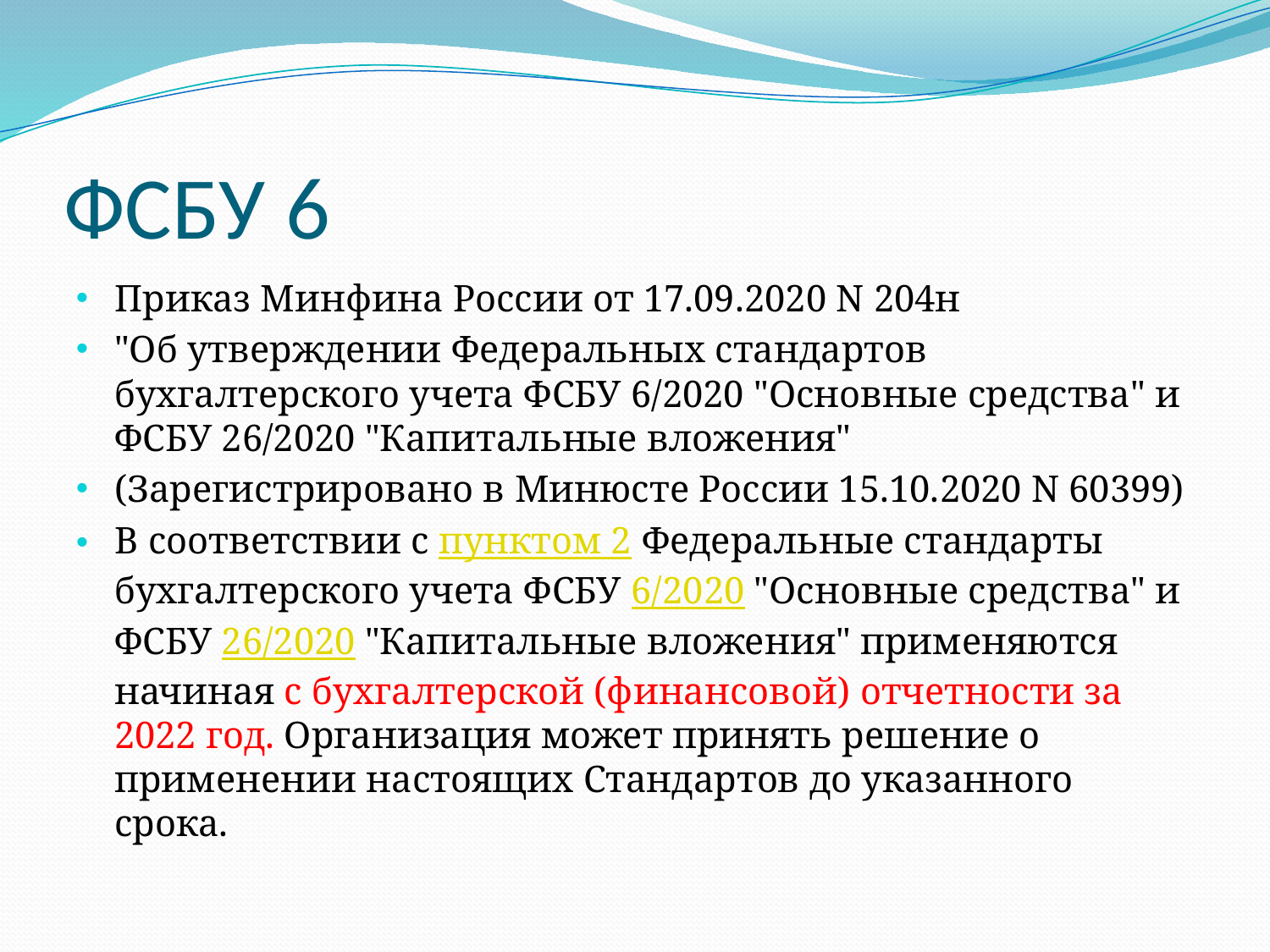

# ФСБУ 6
Приказ Минфина России от 17.09.2020 N 204н
"Об утверждении Федеральных стандартов бухгалтерского учета ФСБУ 6/2020 "Основные средства" и ФСБУ 26/2020 "Капитальные вложения"
(Зарегистрировано в Минюсте России 15.10.2020 N 60399)
В соответствии с пунктом 2 Федеральные стандарты бухгалтерского учета ФСБУ 6/2020 "Основные средства" и ФСБУ 26/2020 "Капитальные вложения" применяются начиная с бухгалтерской (финансовой) отчетности за 2022 год. Организация может принять решение о применении настоящих Стандартов до указанного срока.